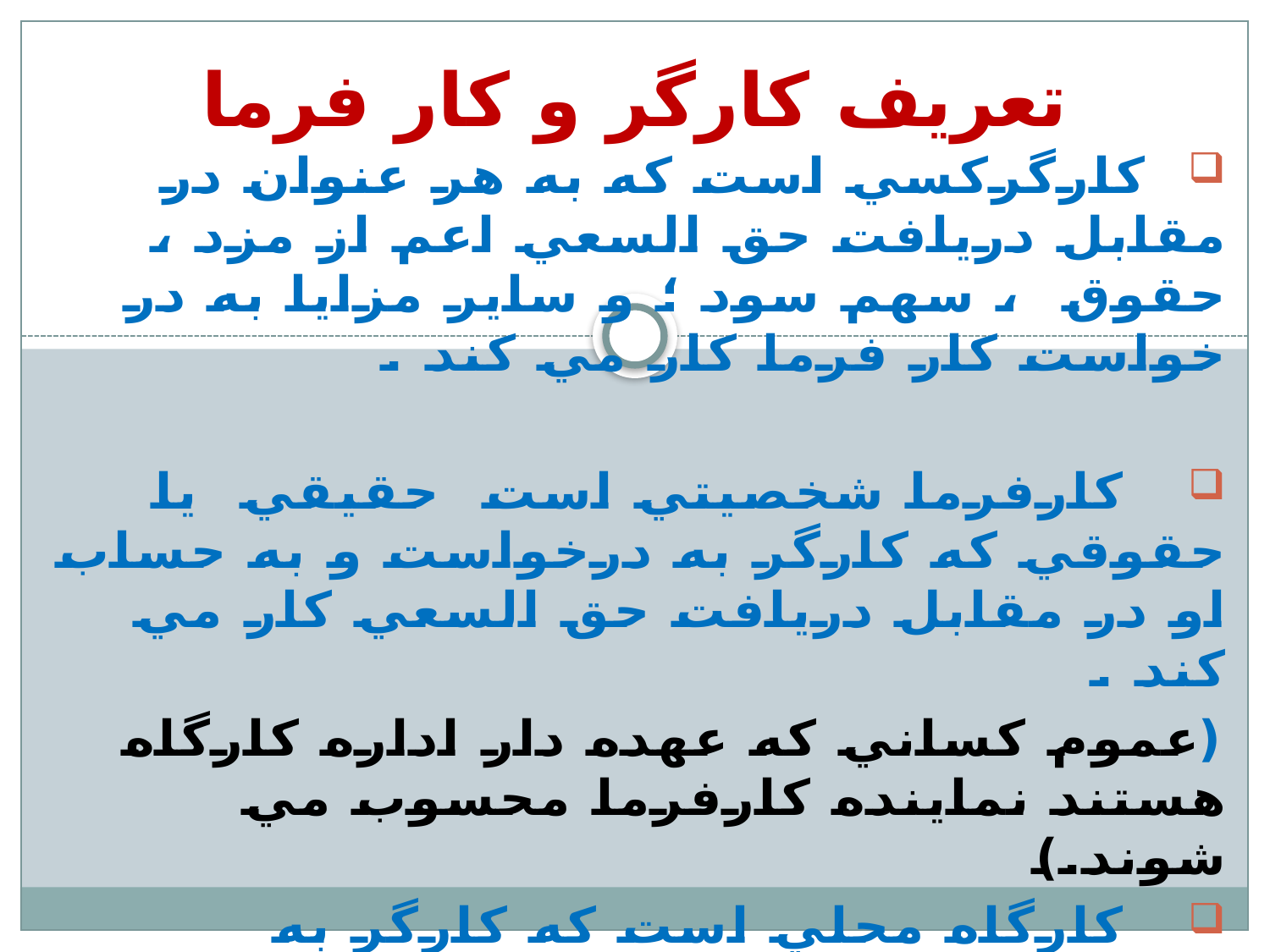

# تعريف كارگر و كار فرما
  كارگركسي است كه به هر عنوان در مقابل دريافت حق السعي اعم از مزد ،  حقوق  ، سهم سود ؛ و ساير مزايا به در خواست كار فرما كار مي كند .

   كارفرما شخصيتي است  حقيقي  يا حقوقي كه كارگر به درخواست و به حساب او در مقابل دريافت حق السعي كار مي كند .
(عموم كساني كه عهده دار اداره كارگاه هستند نماينده كارفرما محسوب مي شوند.)
   كارگاه محلي است كه كارگر به درخواست كار فرما در آنجا كار مي كند .